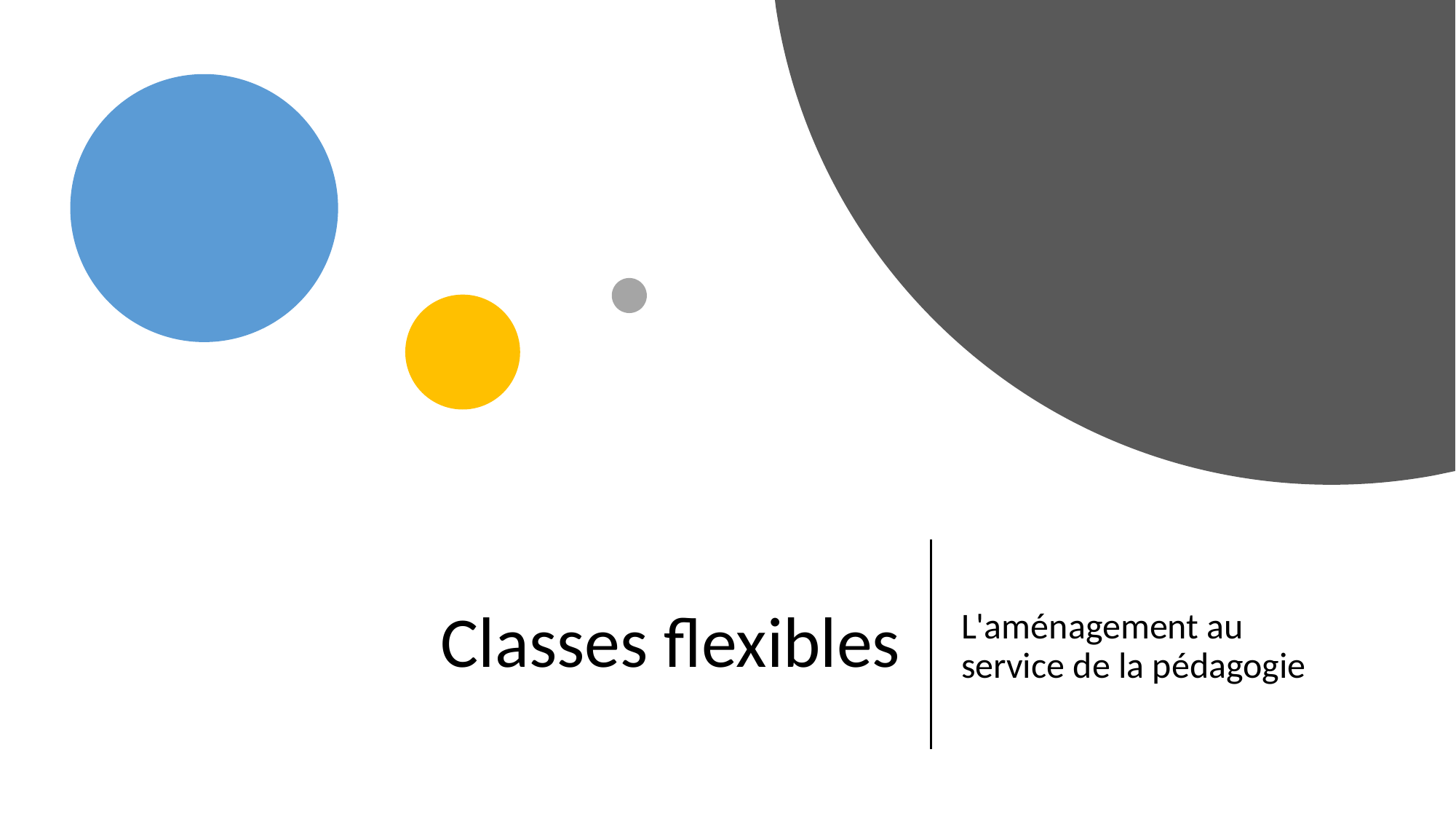

# Classes flexibles

L'aménagement au service de la pédagogie